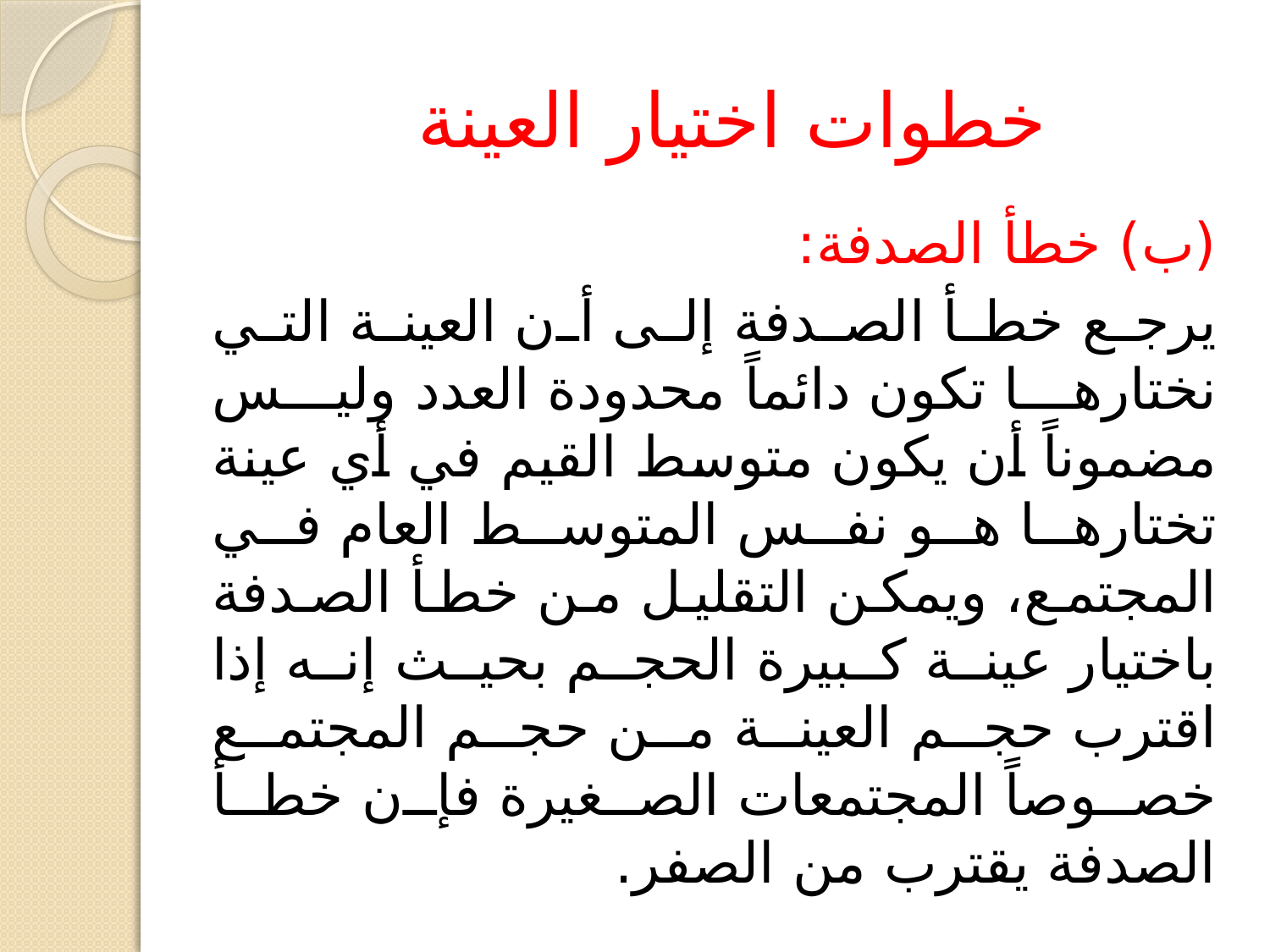

# خطوات اختيار العينة
(ب) خطأ الصدفة:
يرجع خطأ الصدفة إلى أن العينة التي نختارها تكون دائماً محدودة العدد وليس مضموناً أن يكون متوسط القيم في أي عينة تختارها هو نفس المتوسط العام في المجتمع، ويمكن التقليل من خطأ الصدفة باختيار عينة كبيرة الحجم بحيث إنه إذا اقترب حجم العينة من حجم المجتمع خصوصاً المجتمعات الصغيرة فإن خطأ الصدفة يقترب من الصفر.